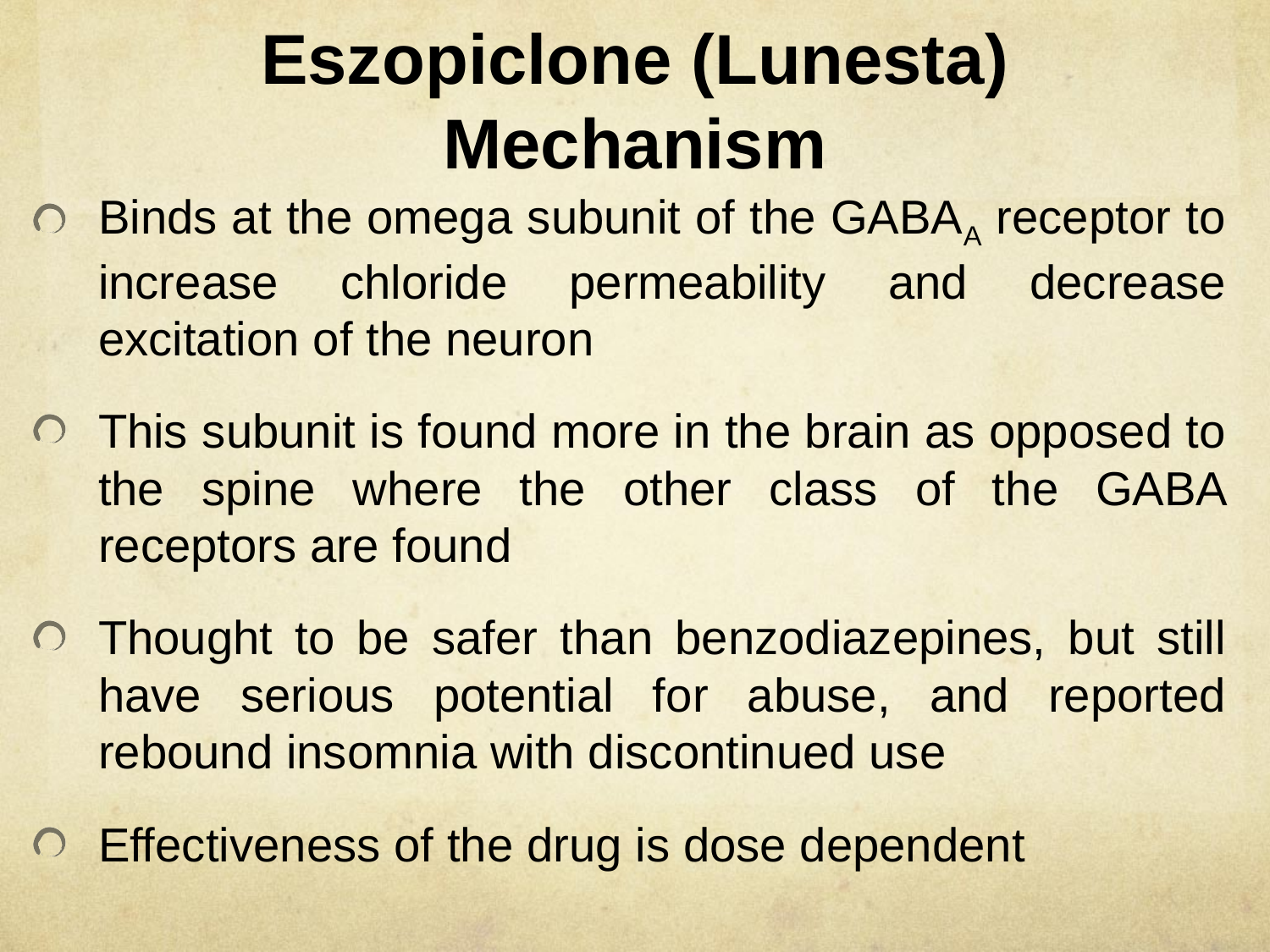

# Eszopiclone (Lunesta) Mechanism
Binds at the omega subunit of the GABAA receptor to increase chloride permeability and decrease excitation of the neuron
This subunit is found more in the brain as opposed to the spine where the other class of the GABA receptors are found
Thought to be safer than benzodiazepines, but still have serious potential for abuse, and reported rebound insomnia with discontinued use
Effectiveness of the drug is dose dependent